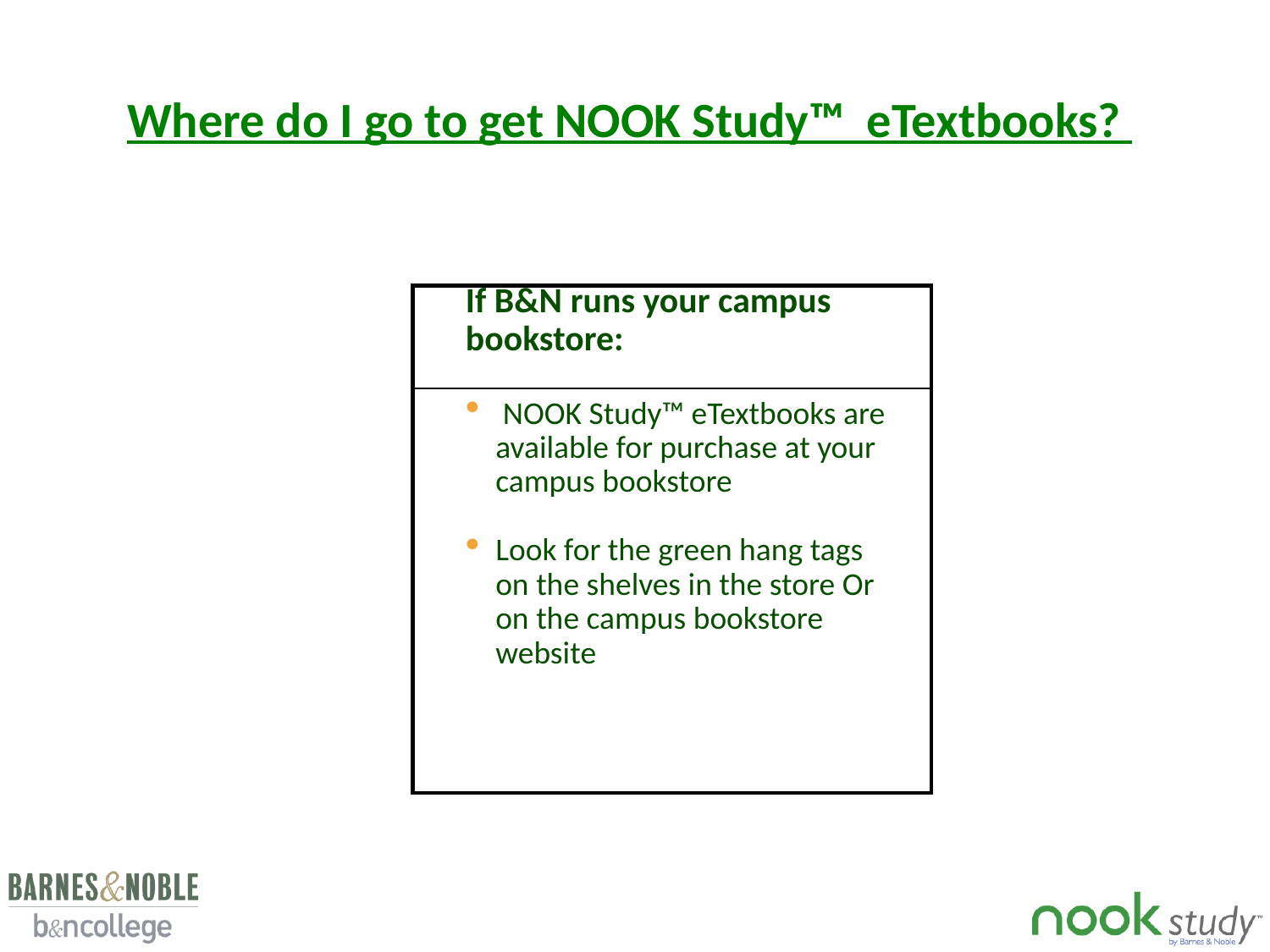

Where do I go to get NOOK Study™  eTextbooks?
|  |
| --- |
|  |
If B&N runs your campus bookstore:

 NOOK Study™ eTextbooks are available for purchase at your campus bookstore

Look for the green hang tags on the shelves in the store Or on the campus bookstore website